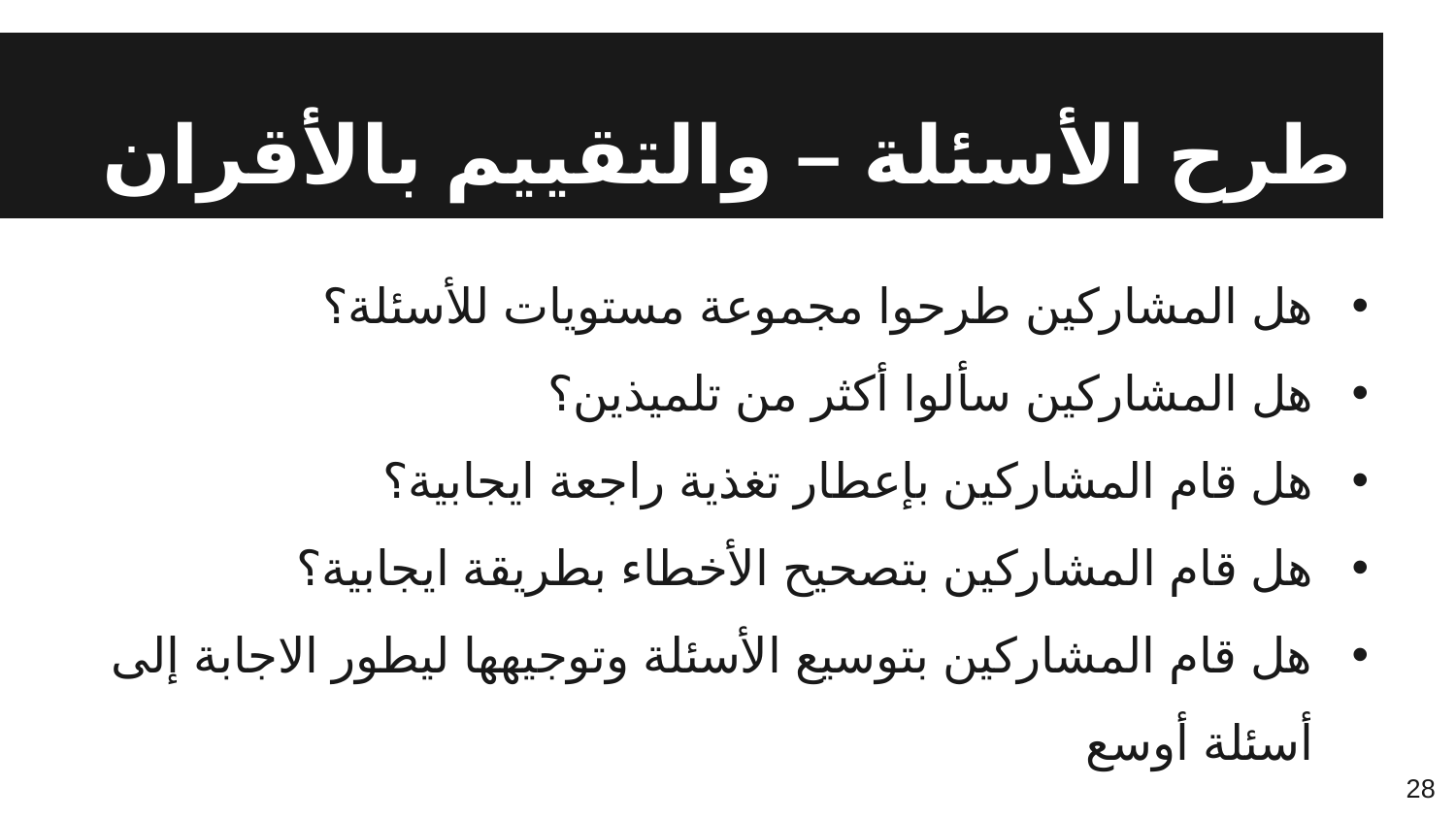

# طرح الأسئلة – والتقييم بالأقران
هل المشاركين طرحوا مجموعة مستويات للأسئلة؟
هل المشاركين سألوا أكثر من تلميذين؟
هل قام المشاركين بإعطار تغذية راجعة ايجابية؟
هل قام المشاركين بتصحيح الأخطاء بطريقة ايجابية؟
هل قام المشاركين بتوسيع الأسئلة وتوجيهها ليطور الاجابة إلى أسئلة أوسع
28